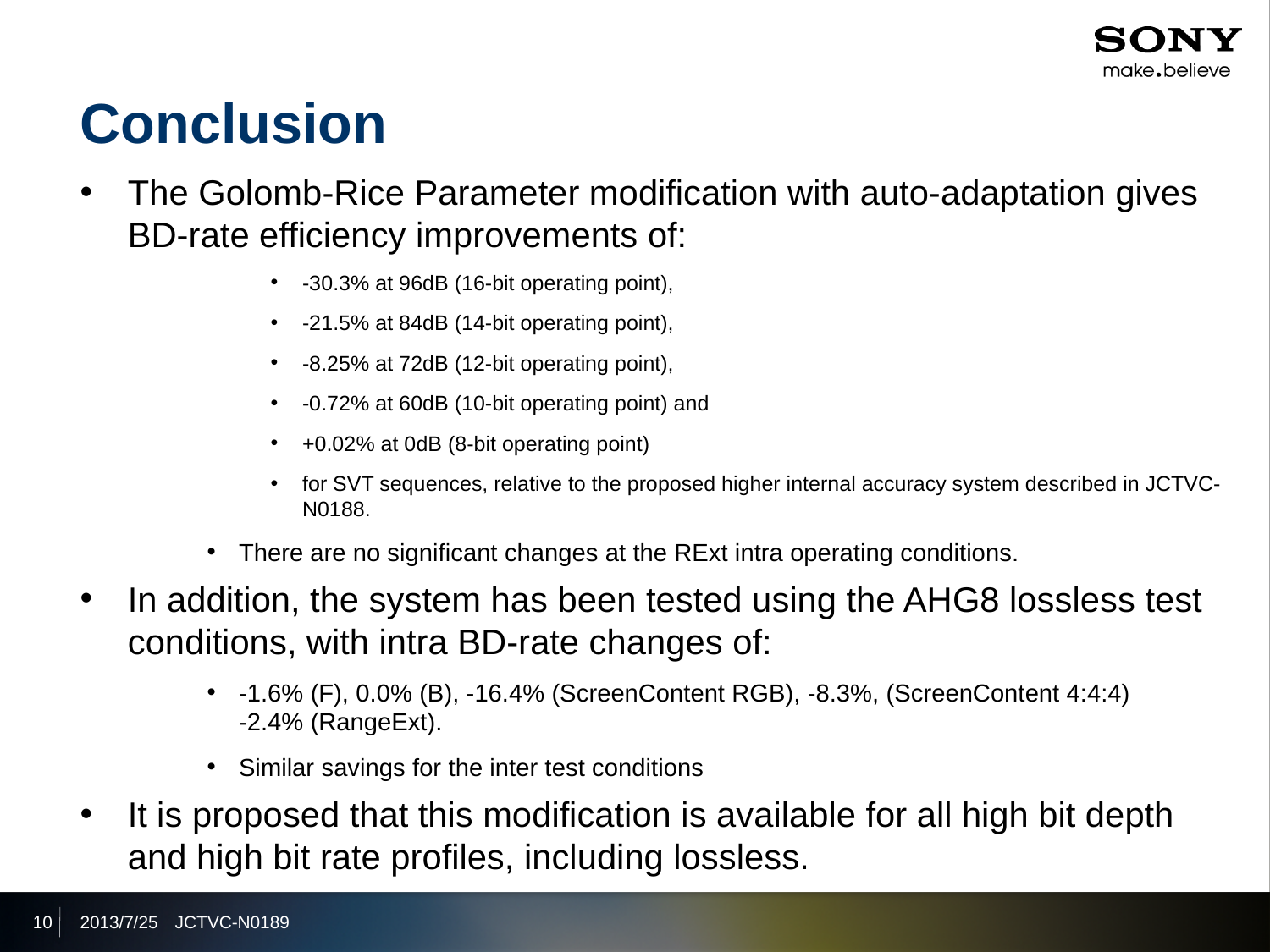

# Conclusion
The Golomb-Rice Parameter modification with auto-adaptation gives BD-rate efficiency improvements of:
-30.3% at 96dB (16-bit operating point),
-21.5% at 84dB (14-bit operating point),
-8.25% at 72dB (12-bit operating point),
-0.72% at 60dB (10-bit operating point) and
+0.02% at 0dB (8-bit operating point)
for SVT sequences, relative to the proposed higher internal accuracy system described in JCTVC-N0188.
There are no significant changes at the RExt intra operating conditions.
In addition, the system has been tested using the AHG8 lossless test conditions, with intra BD-rate changes of:
-1.6% (F), 0.0% (B), -16.4% (ScreenContent RGB), -8.3%, (ScreenContent 4:4:4)
-2.4% (RangeExt).
Similar savings for the inter test conditions
It is proposed that this modification is available for all high bit depth and high bit rate profiles, including lossless.
10
2013/7/25
JCTVC-N0189